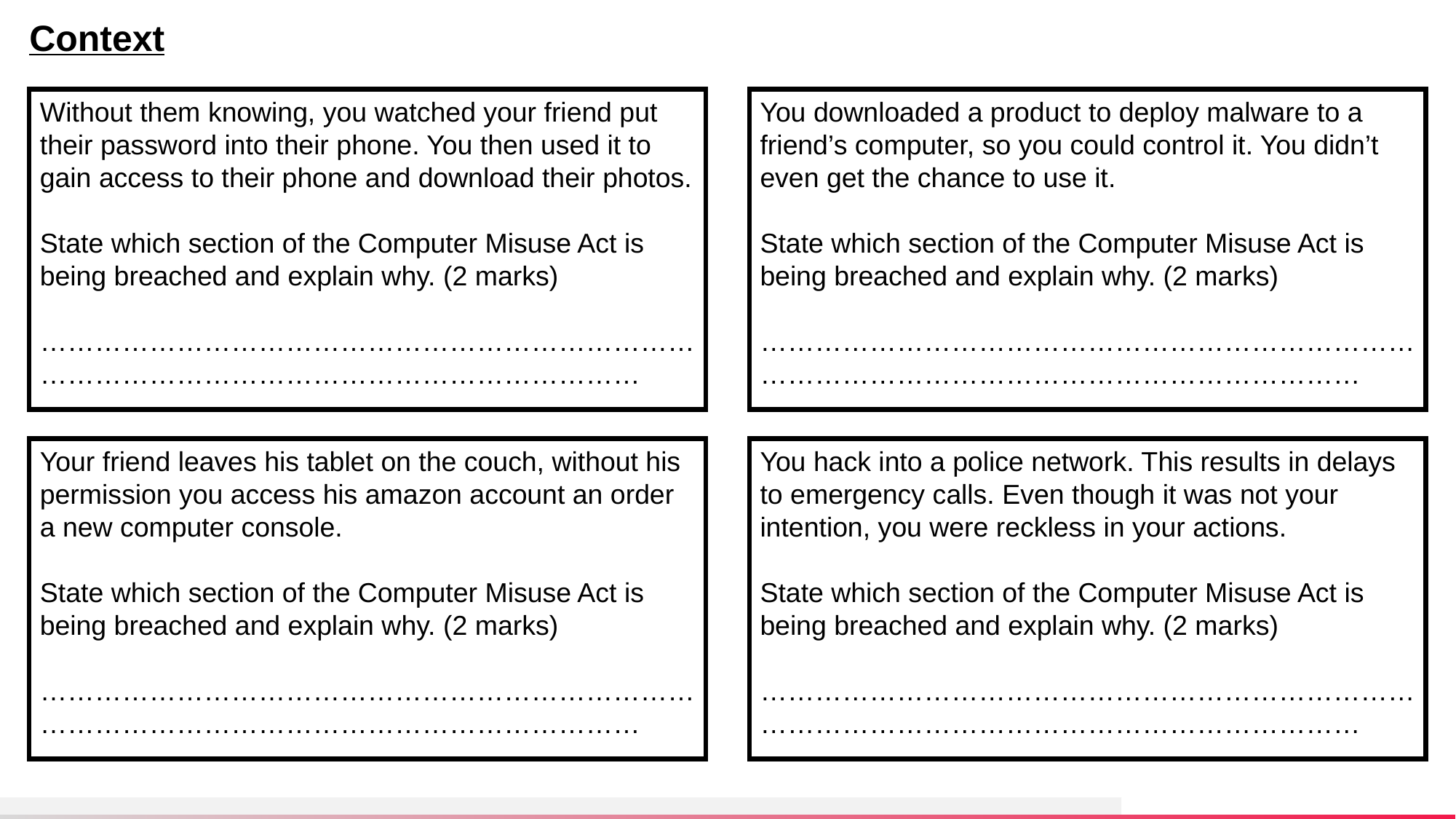

Context

You downloaded a product to deploy malware to a friend’s computer, so you could control it. You didn’t even get the chance to use it.

State which section of the Computer Misuse Act is being breached and explain why. (2 marks)

…………………………………………………………………………………………………………………………

Without them knowing, you watched your friend put their password into their phone. You then used it to gain access to their phone and download their photos.

State which section of the Computer Misuse Act is being breached and explain why. (2 marks)

…………………………………………………………………………………………………………………………

Your friend leaves his tablet on the couch, without his permission you access his amazon account an order a new computer console.

State which section of the Computer Misuse Act is being breached and explain why. (2 marks)

…………………………………………………………………………………………………………………………

You hack into a police network. This results in delays to emergency calls. Even though it was not your intention, you were reckless in your actions.

State which section of the Computer Misuse Act is being breached and explain why. (2 marks)

…………………………………………………………………………………………………………………………